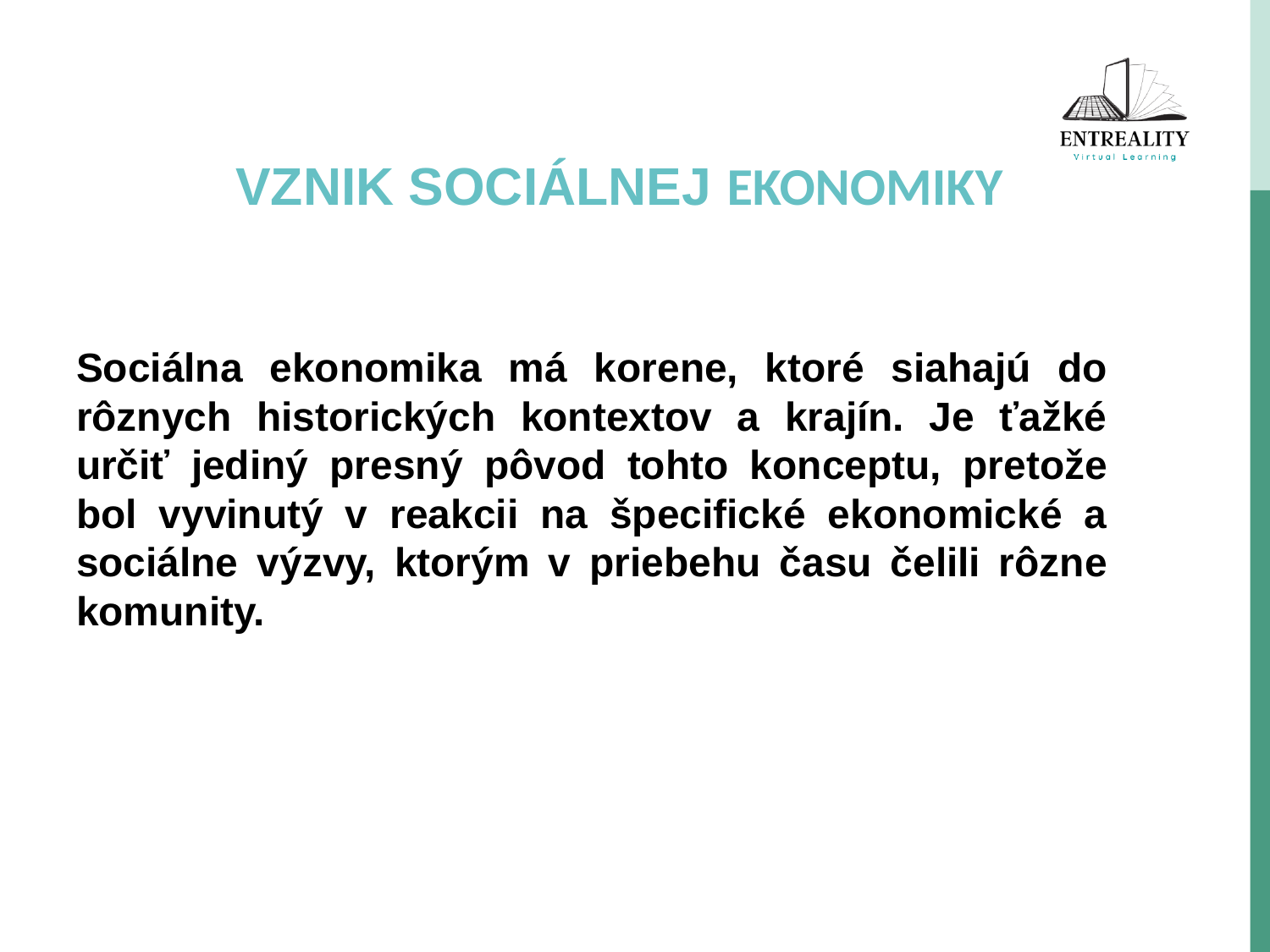

# VZNIK SOCIÁLNEJ EKONOMIKY

Sociálna ekonomika má korene, ktoré siahajú do rôznych historických kontextov a krajín. Je ťažké určiť jediný presný pôvod tohto konceptu, pretože bol vyvinutý v reakcii na špecifické ekonomické a sociálne výzvy, ktorým v priebehu času čelili rôzne komunity.